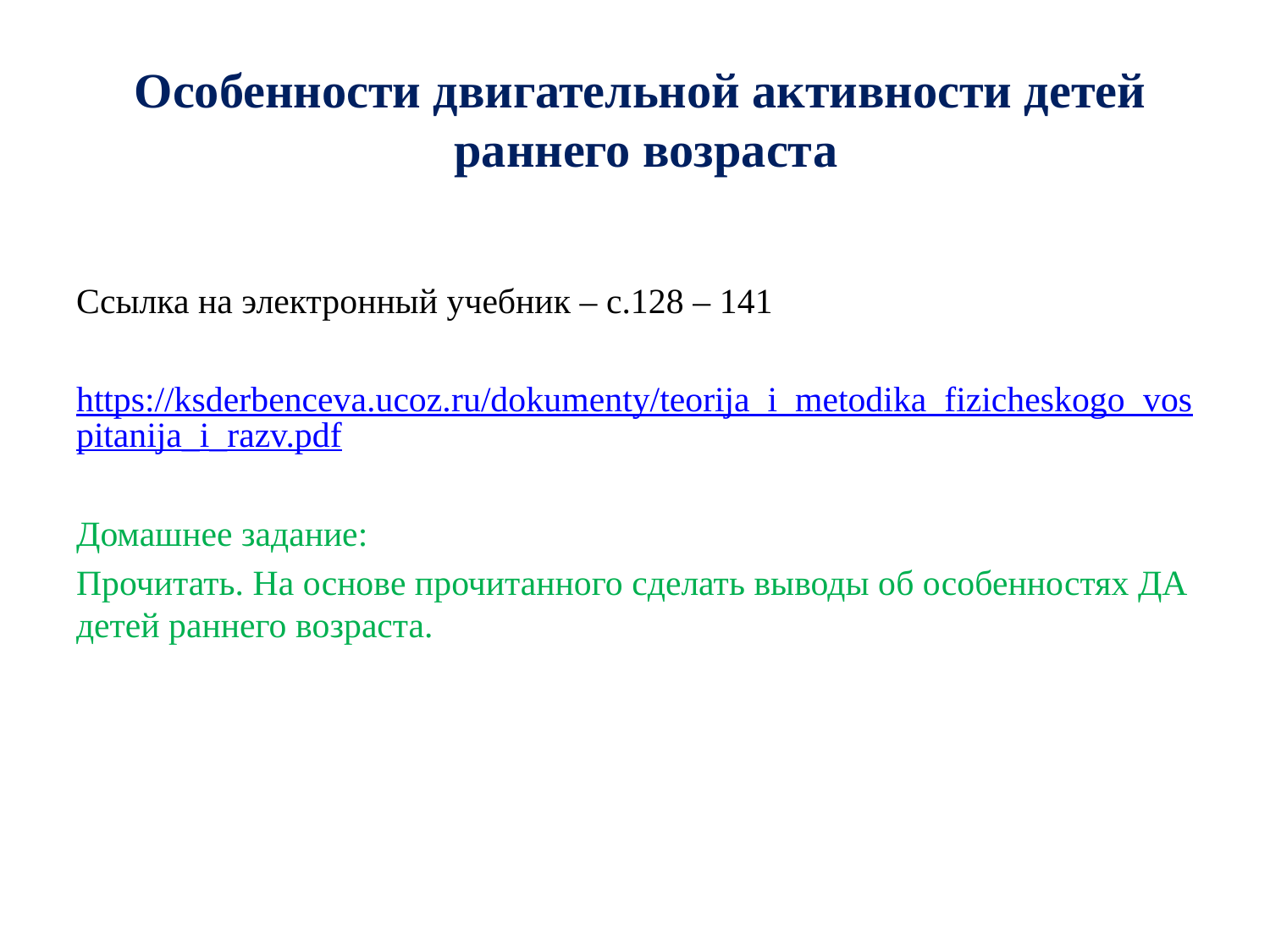

# Особенности двигательной активности детей раннего возраста

Ссылка на электронный учебник – с.128 – 141

https://ksderbenceva.ucoz.ru/dokumenty/teorija_i_metodika_fizicheskogo_vospitanija_i_razv.pdf

Домашнее задание:
Прочитать. На основе прочитанного сделать выводы об особенностях ДА детей раннего возраста.